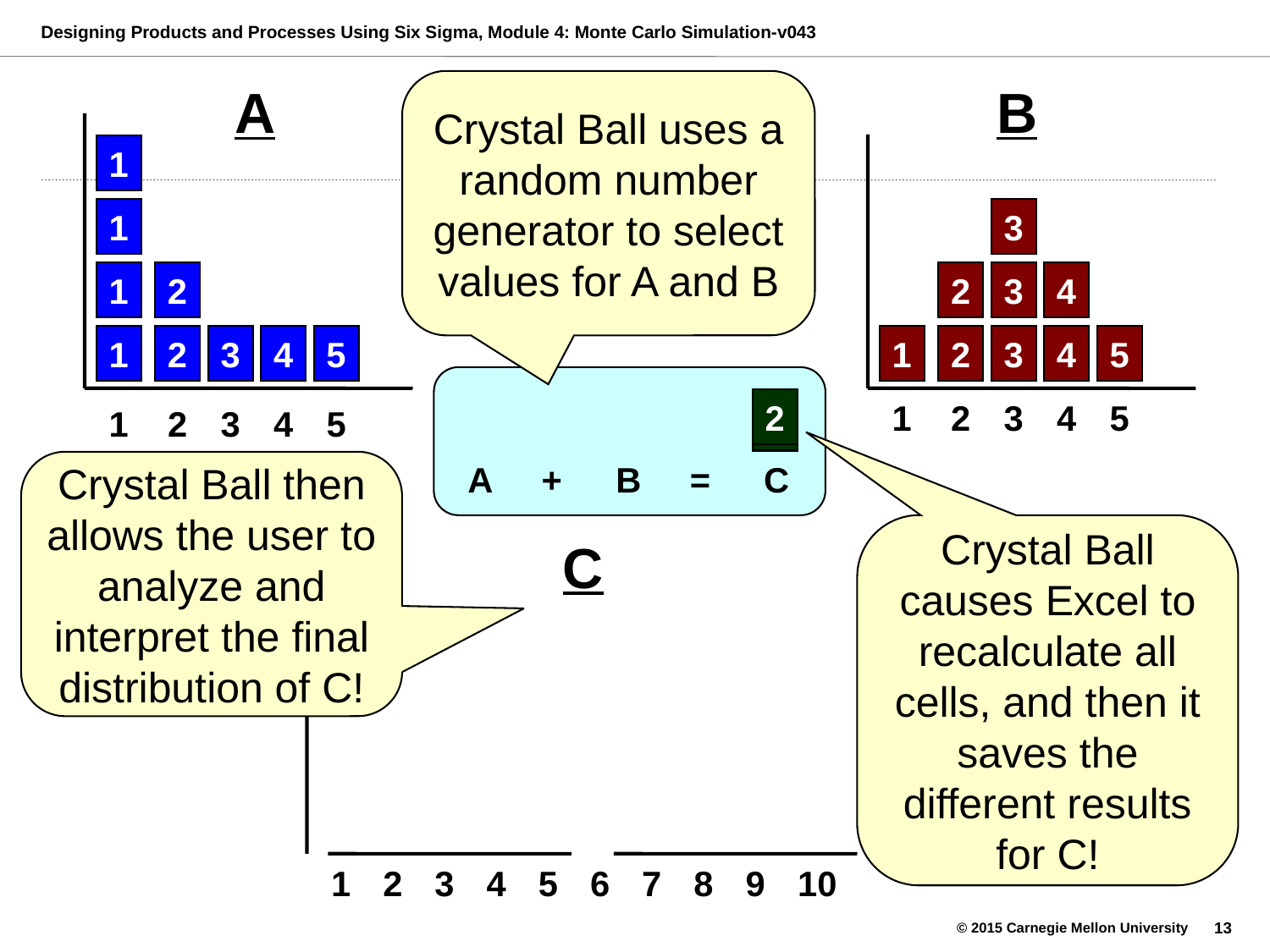

A
Crystal Ball uses a random number generator to select values for A and B
B

1
1

1
1
3
3

1
1
2
2
2
2
3
3
4
4
1
1
2
2
3
3
4
4
5
5
1
1
2
2
3
3
4
4
5
5

9
3
8
8
5
3
5
2
1
2
3
4
5
4
1
2
3
4
5
Crystal Ball then allows the user to analyze and interpret the final distribution of C!
A
+
B
=
C
Crystal Ball causes Excel to recalculate all cells, and then it saves the different results for C!
C

1
2
3
4
5
6
7
8
9
10